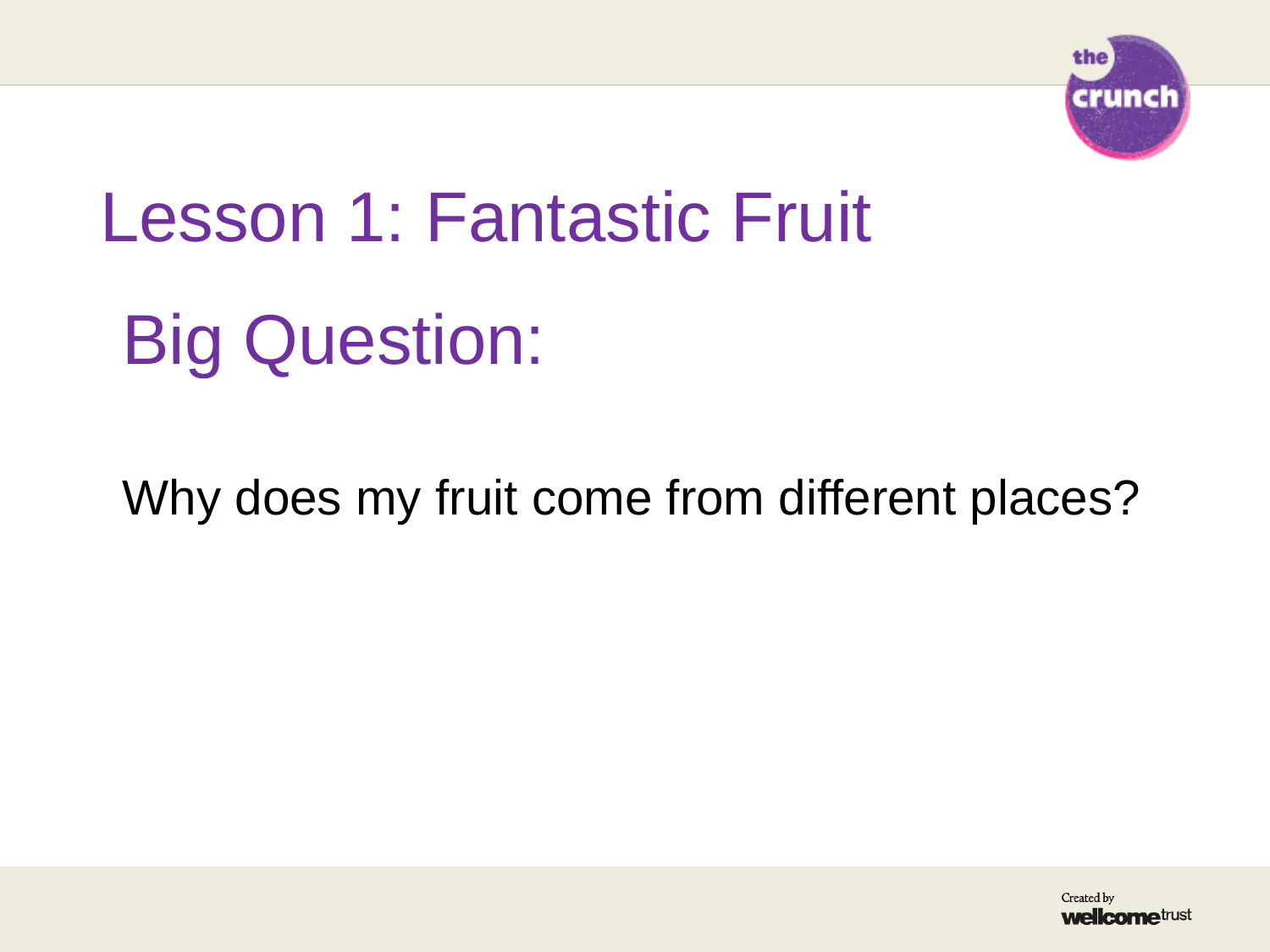

# Lesson 1: Fantastic Fruit
Big Question:
Why does my fruit come from different places?